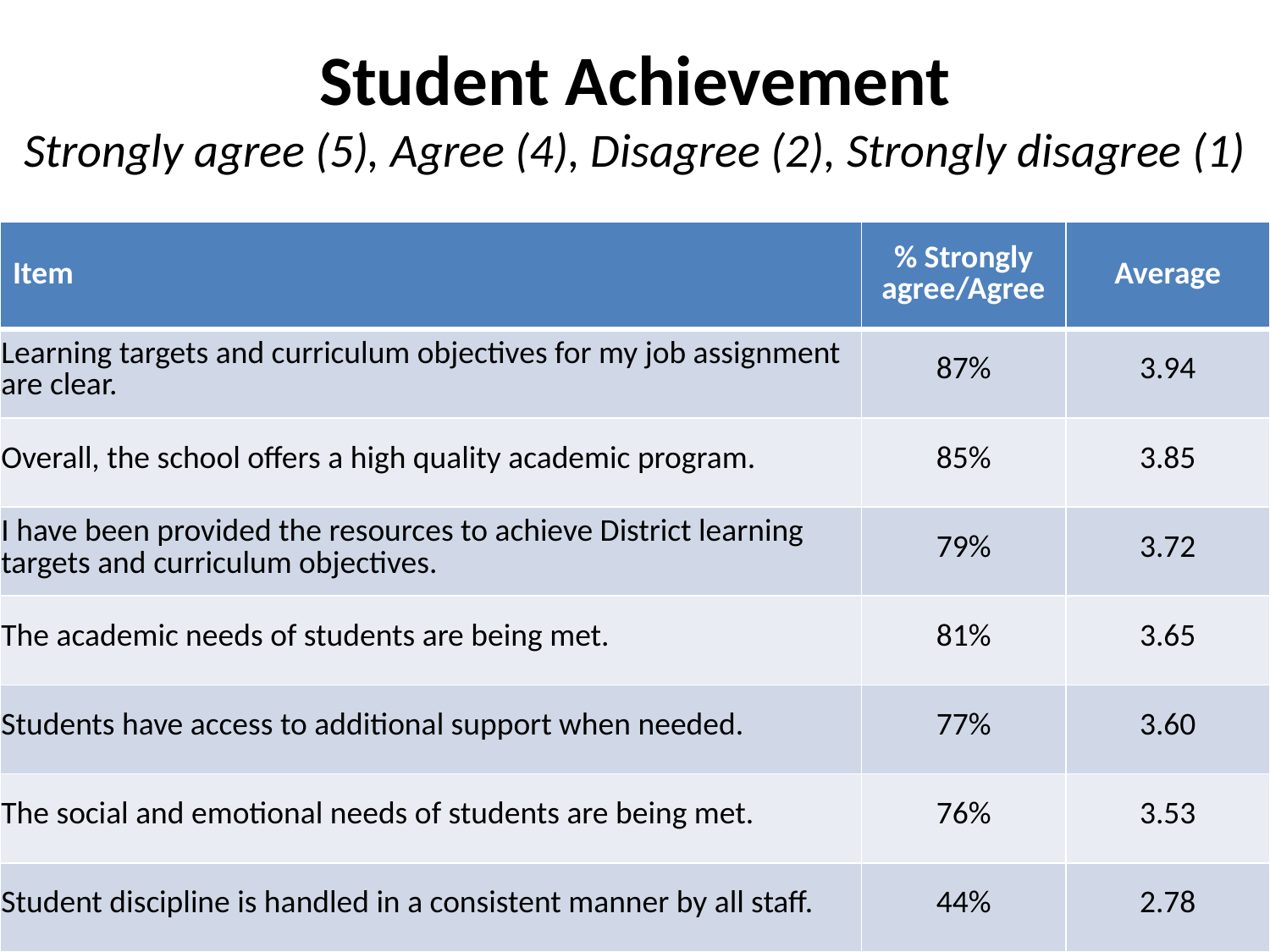

# Student Achievement Strongly agree (5), Agree (4), Disagree (2), Strongly disagree (1)
| Item | % Strongly agree/Agree | Average |
| --- | --- | --- |
| Learning targets and curriculum objectives for my job assignment are clear. | 87% | 3.94 |
| Overall, the school offers a high quality academic program. | 85% | 3.85 |
| I have been provided the resources to achieve District learning targets and curriculum objectives. | 79% | 3.72 |
| The academic needs of students are being met. | 81% | 3.65 |
| Students have access to additional support when needed. | 77% | 3.60 |
| The social and emotional needs of students are being met. | 76% | 3.53 |
| Student discipline is handled in a consistent manner by all staff. | 44% | 2.78 |